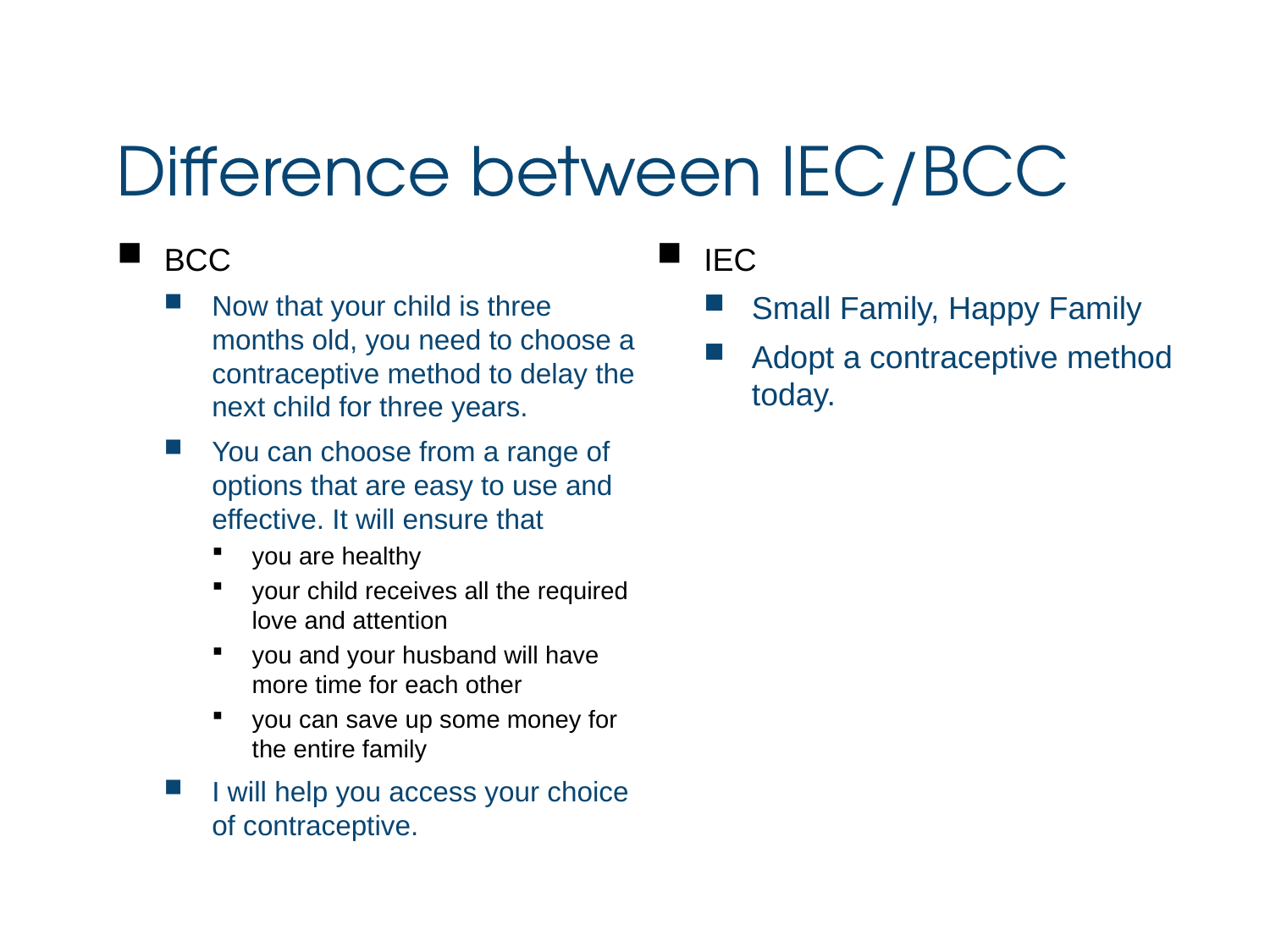

# Difference between IEC/BCC
BCC
Now that your child is three months old, you need to choose a contraceptive method to delay the next child for three years.
You can choose from a range of options that are easy to use and effective. It will ensure that
you are healthy
your child receives all the required love and attention
you and your husband will have more time for each other
you can save up some money for the entire family
I will help you access your choice of contraceptive.
IEC
Small Family, Happy Family
Adopt a contraceptive method today.